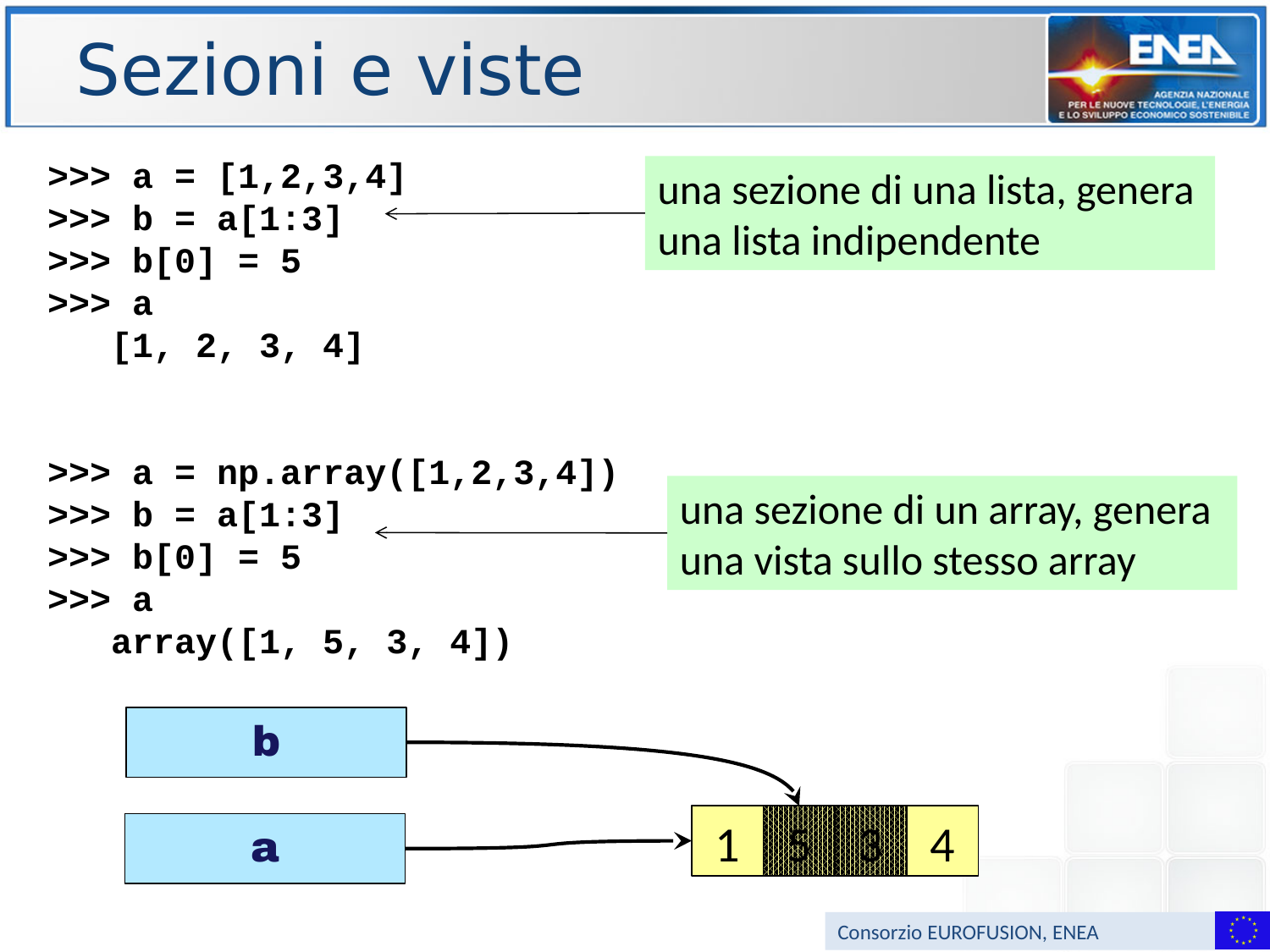

# Sezioni e viste
>>> a = [1,2,3,4]
>>> b = a[1:3]
>>> b[0] = 5
>>> a
   [1, 2, 3, 4]

>>> a = np.array([1,2,3,4])
>>> b = a[1:3]
>>> b[0] = 5
>>> a
   array([1, 5, 3, 4])
una sezione di una lista, genera una lista indipendente
una sezione di un array, genera una vista sullo stesso array
b
1
5
3
4
a